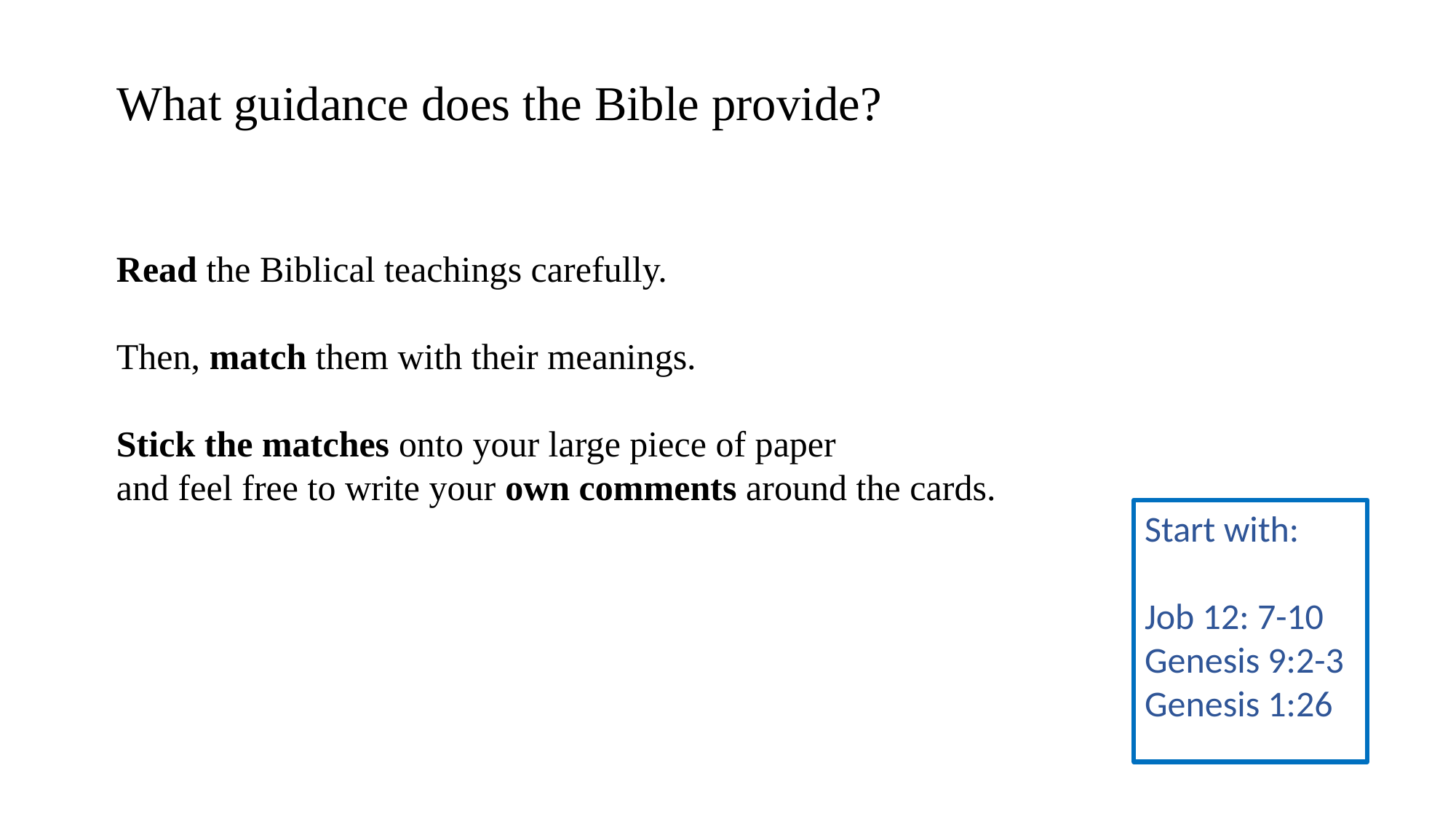

What guidance does the Bible provide?
Read the Biblical teachings carefully.

Then, match them with their meanings.

Stick the matches onto your large piece of paper
and feel free to write your own comments around the cards.
Start with:

Job 12: 7-10
Genesis 9:2-3
Genesis 1:26